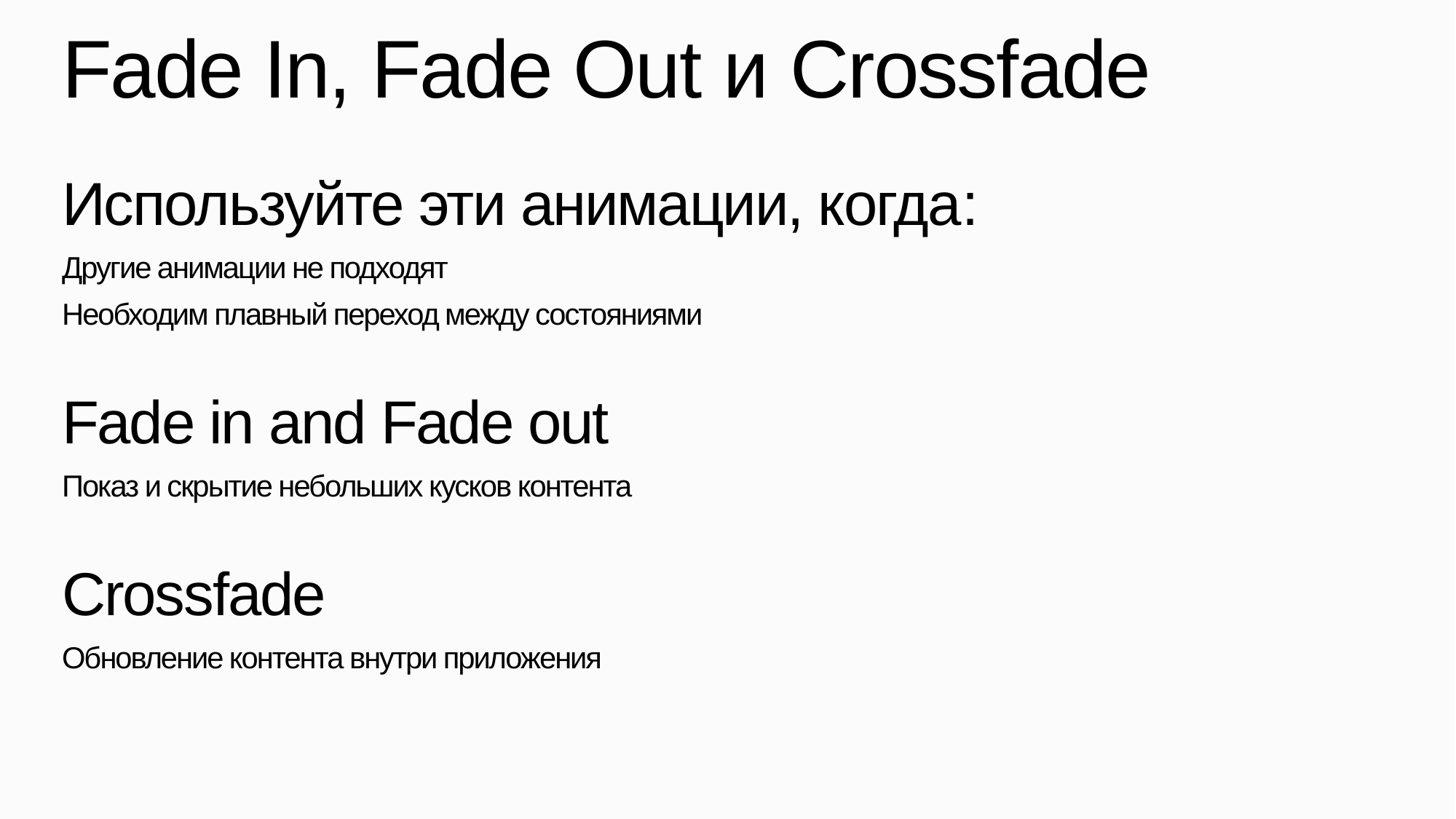

# Fade In, Fade Out и Crossfade
Используйте эти анимации, когда:
Другие анимации не подходят
Необходим плавный переход между состояниями

Fade in and Fade out
Показ и скрытие небольших кусков контента

Crossfade
Обновление контента внутри приложения